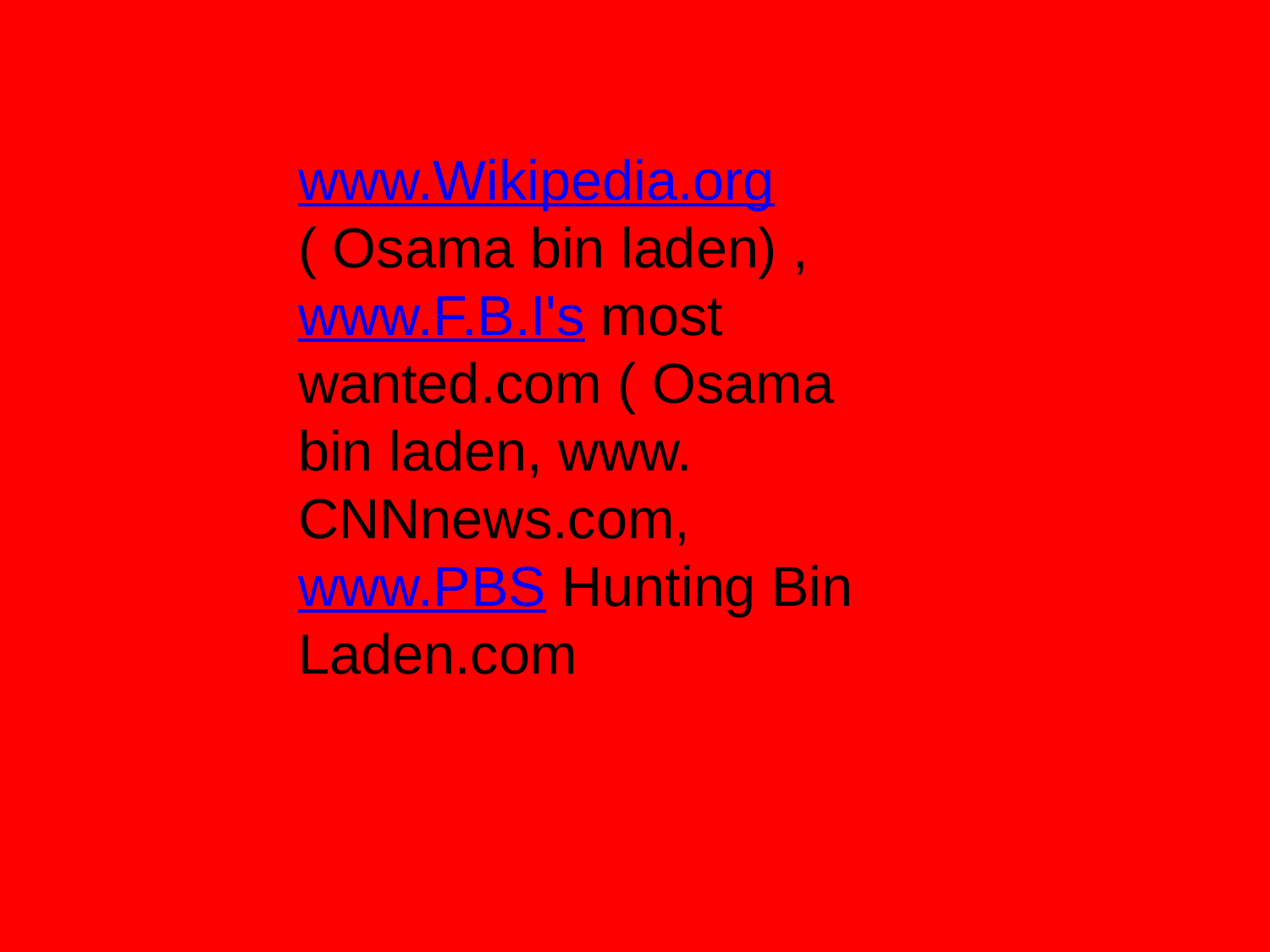

www.Wikipedia.org( Osama bin laden) , www.F.B.I's most wanted.com ( Osama bin laden, www. CNNnews.com, www.PBS Hunting Bin Laden.com